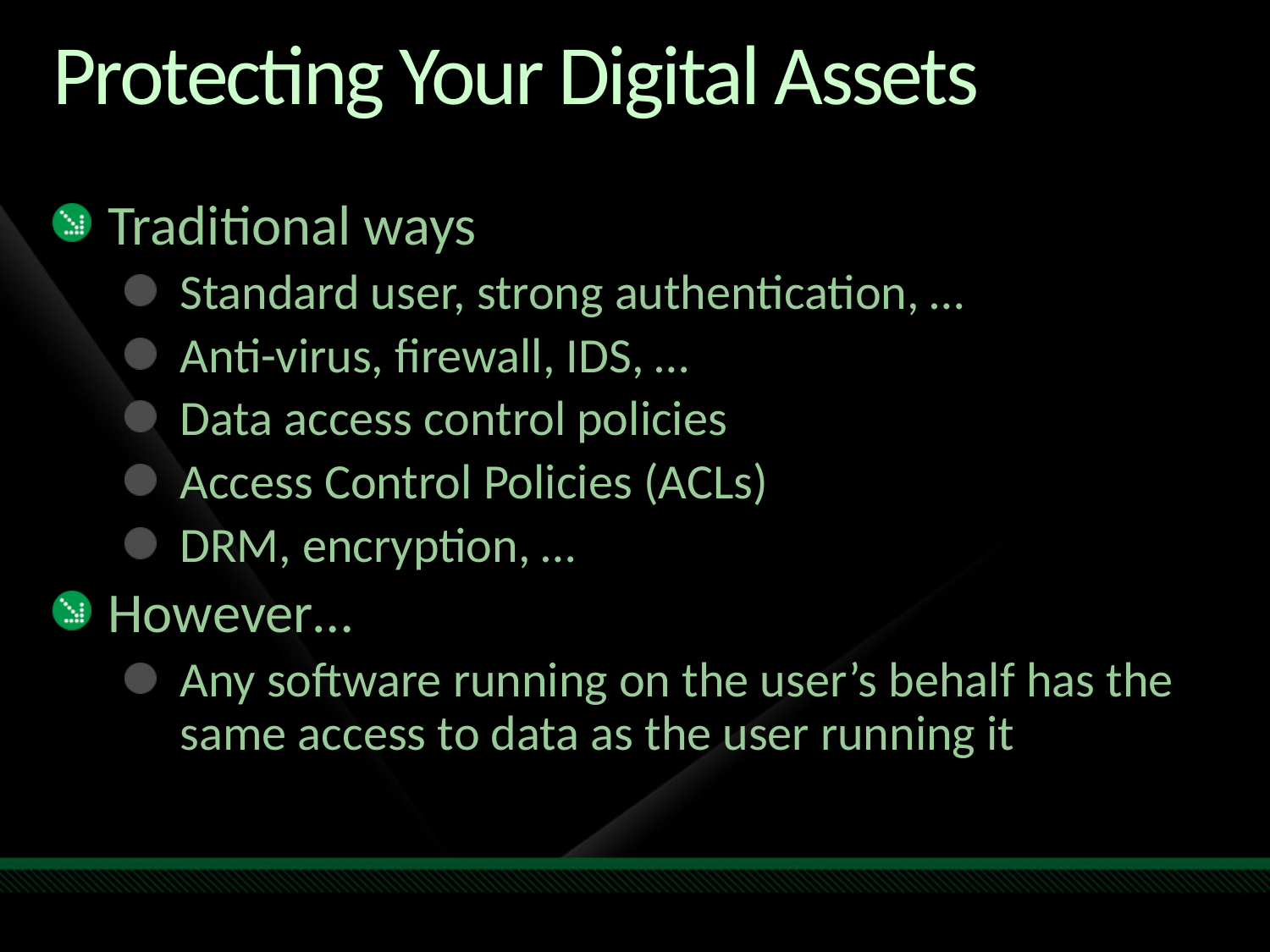

# Protecting Your Digital Assets
Traditional ways
Standard user, strong authentication, …
Anti-virus, firewall, IDS, …
Data access control policies
Access Control Policies (ACLs)
DRM, encryption, …
However…
Any software running on the user’s behalf has the same access to data as the user running it